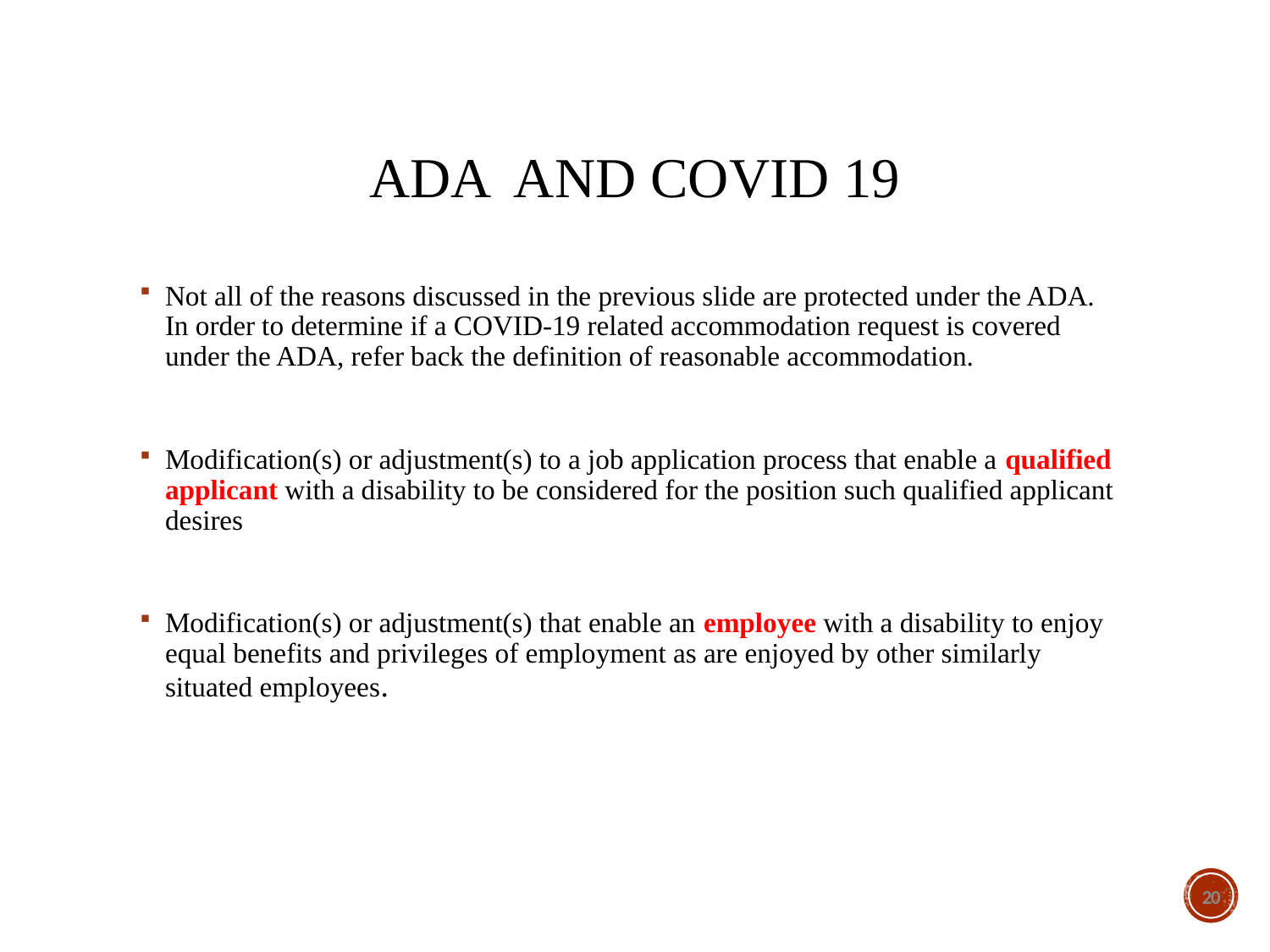

# ADA  AND COVID 19
Not all of the reasons discussed in the previous slide are protected under the ADA.  In order to determine if a COVID-19 related accommodation request is covered under the ADA, refer back the definition of reasonable accommodation.

Modification(s) or adjustment(s) to a job application process that enable a qualified applicant with a disability to be considered for the position such qualified applicant desires

Modification(s) or adjustment(s) that enable an employee with a disability to enjoy equal benefits and privileges of employment as are enjoyed by other similarly situated employees.

20